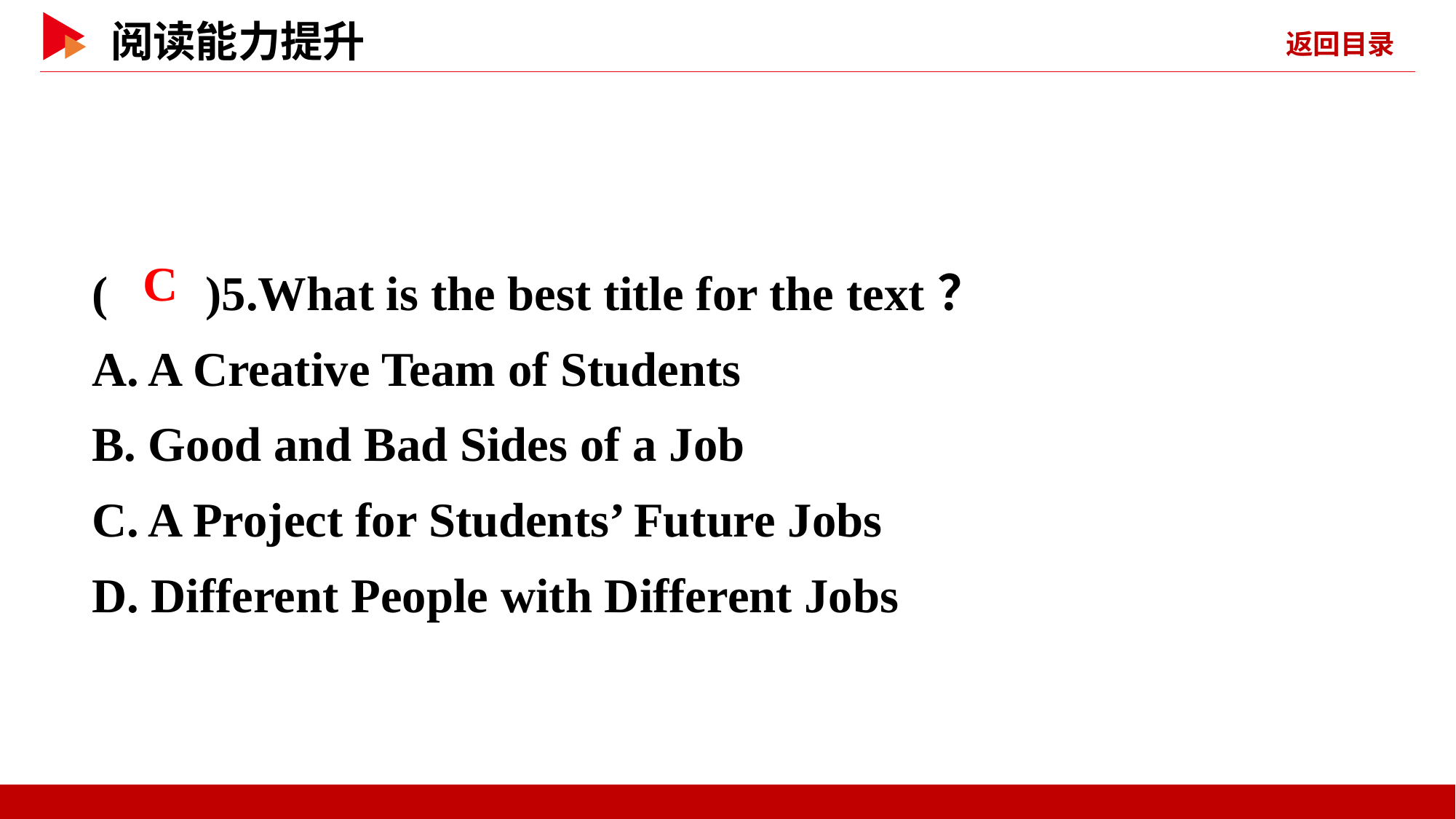

(        )5.What is the best title for the text？
A. A Creative Team of Students
B. Good and Bad Sides of a Job
C. A Project for Students’ Future Jobs
D. Different People with Different Jobs
   C